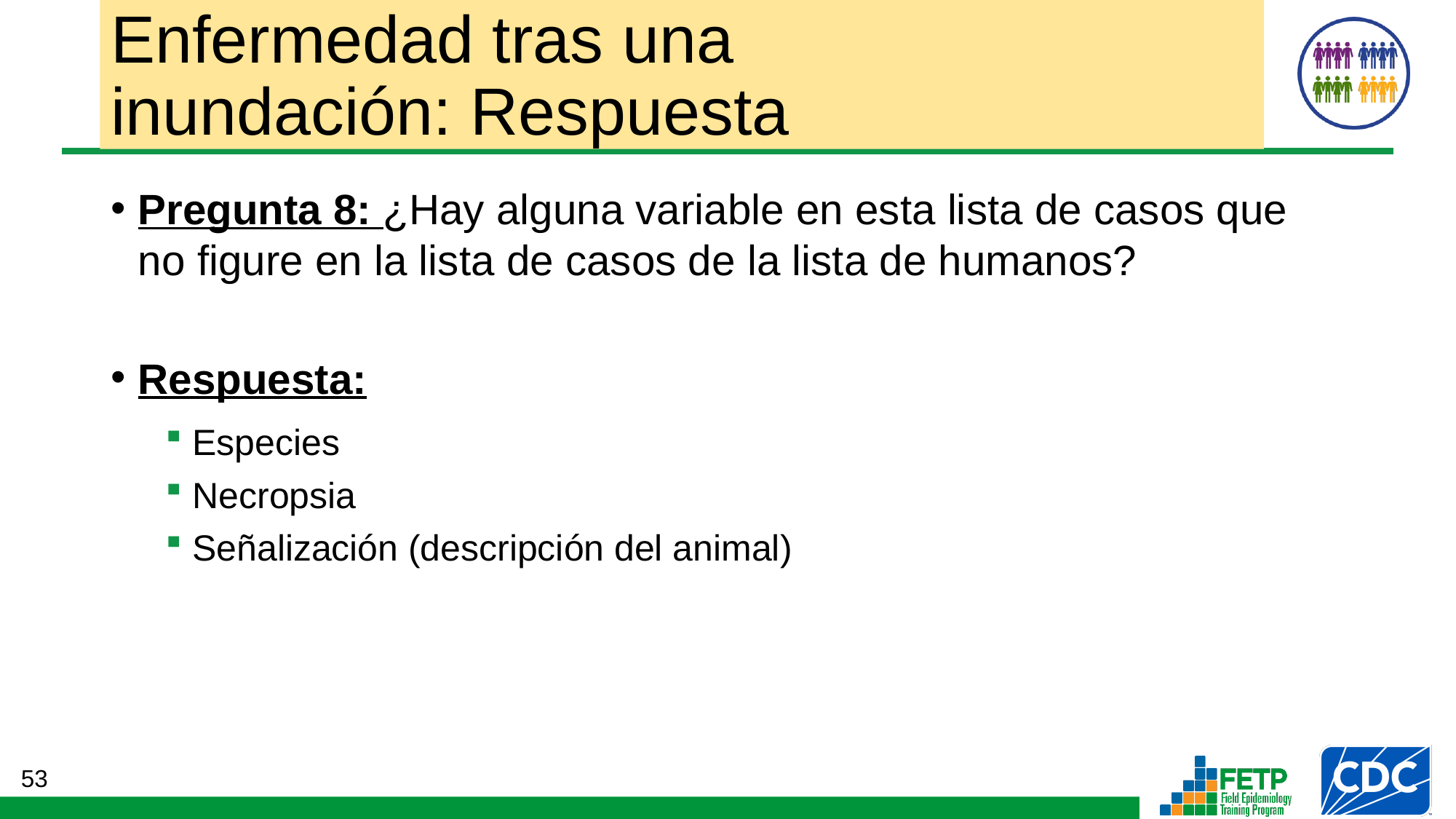

# Enfermedad tras una inundación: Respuesta
Pregunta 8: ¿Hay alguna variable en esta lista de casos que no figure en la lista de casos de la lista de humanos?

Respuesta:
Especies
Necropsia
Señalización (descripción del animal)